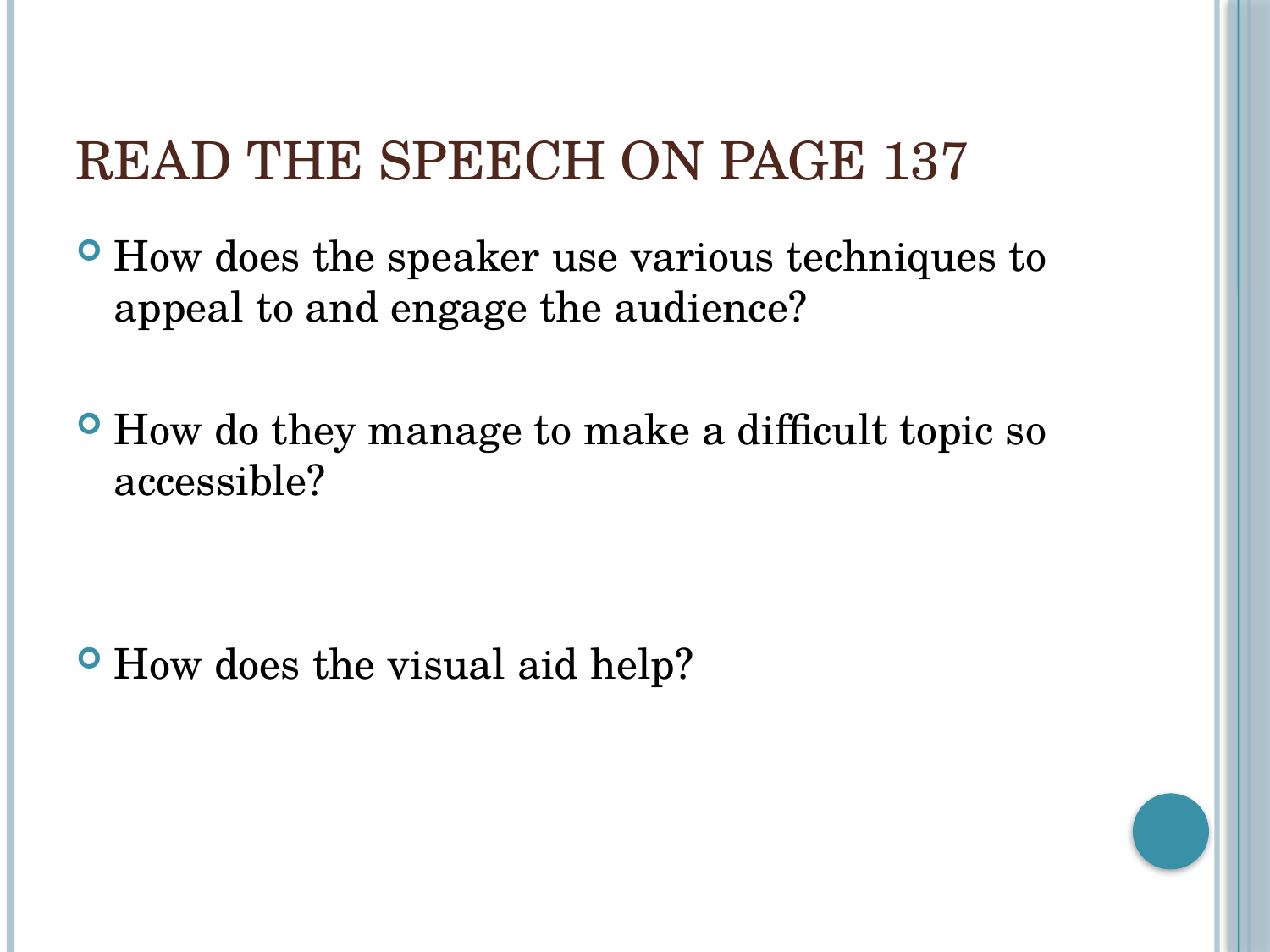

# Read the speech on page 137
How does the speaker use various techniques to appeal to and engage the audience?

How do they manage to make a difficult topic so accessible?

How does the visual aid help?